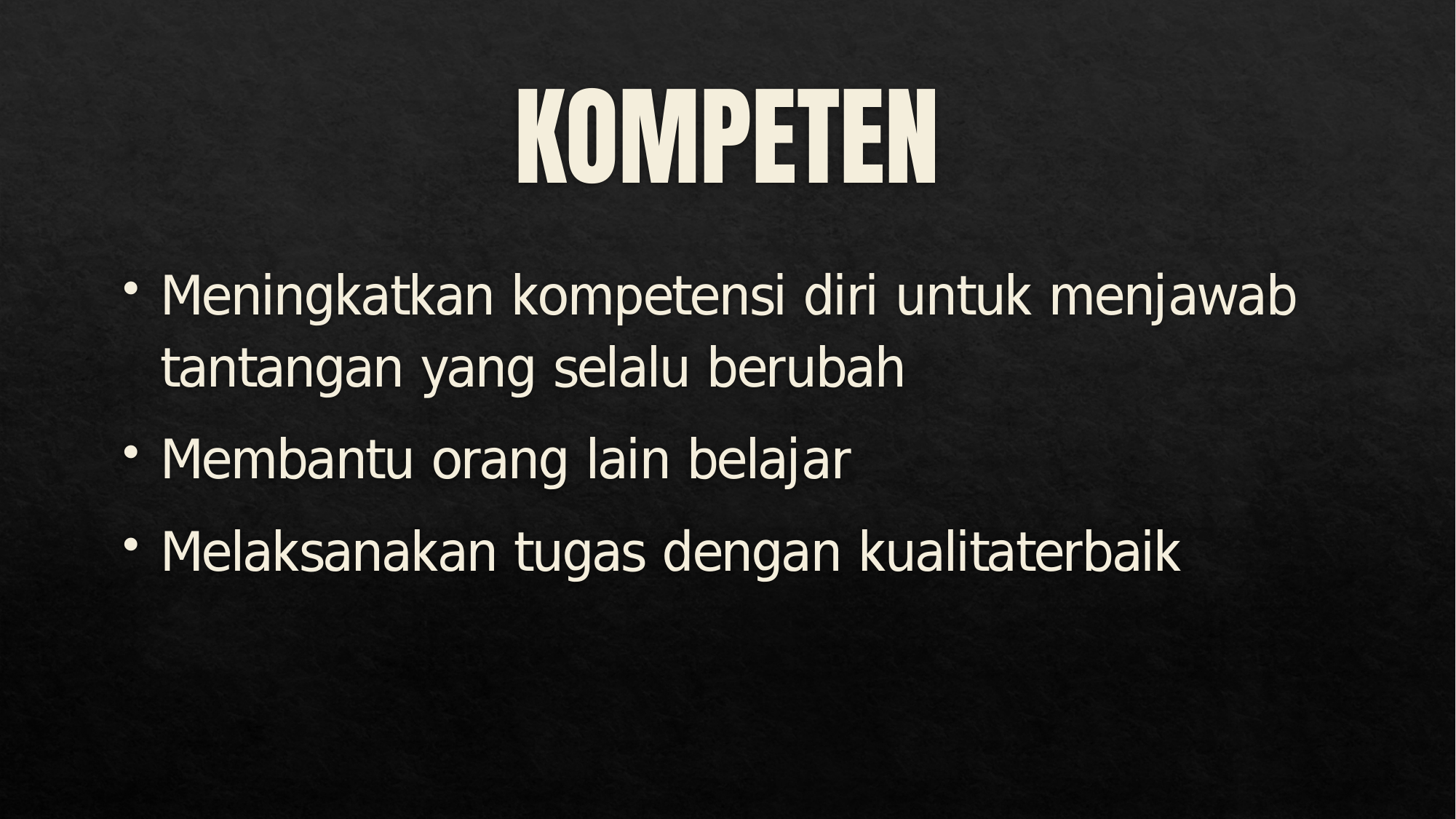

# KOMPETEN
Meningkatkan kompetensi diri untuk menjawab tantangan yang selalu berubah
Membantu orang lain belajar
Melaksanakan tugas dengan kualitaterbaik